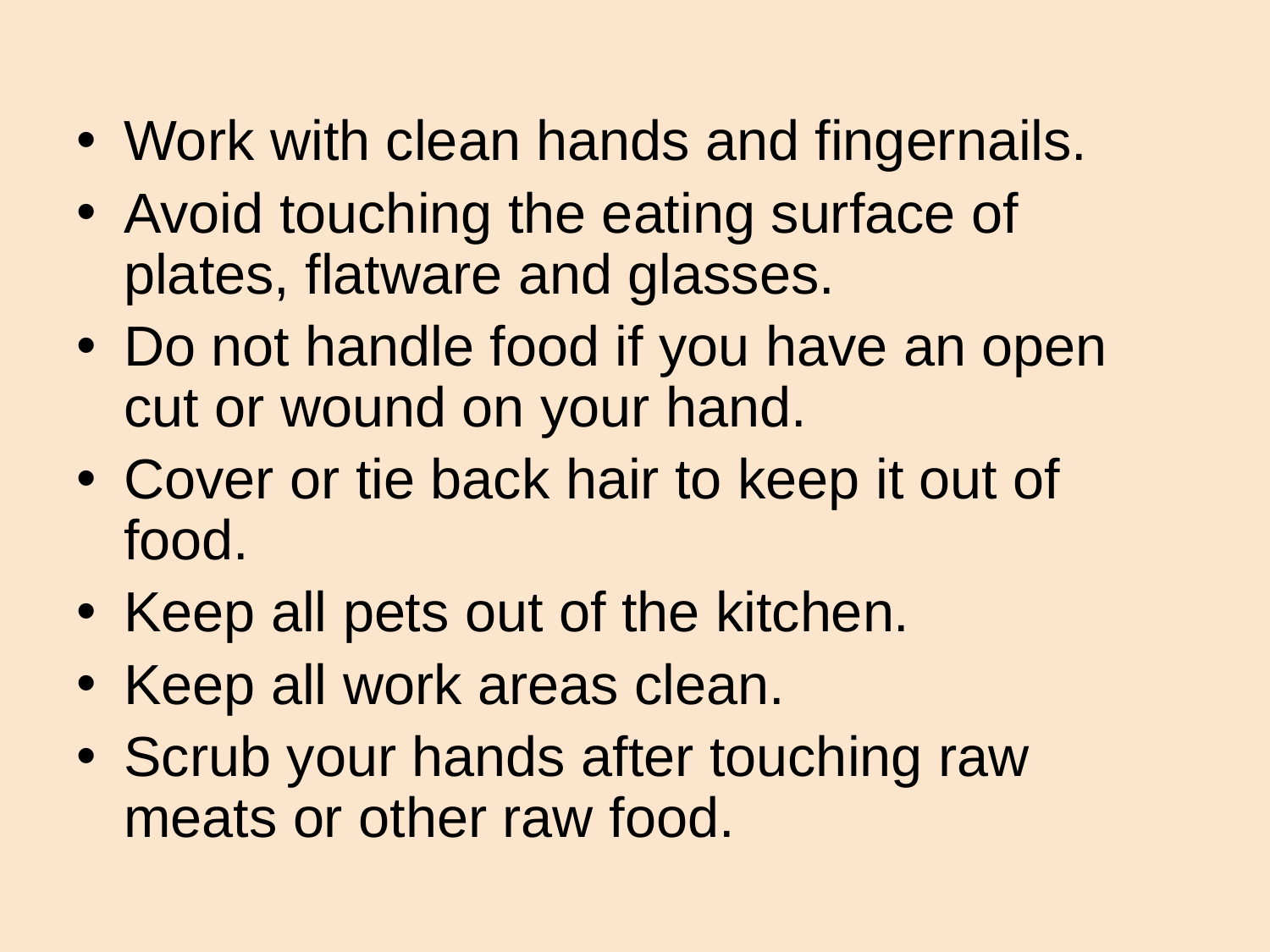

Work with clean hands and fingernails.
Avoid touching the eating surface of plates, flatware and glasses.
Do not handle food if you have an open cut or wound on your hand.
Cover or tie back hair to keep it out of food.
Keep all pets out of the kitchen.
Keep all work areas clean.
Scrub your hands after touching raw meats or other raw food.